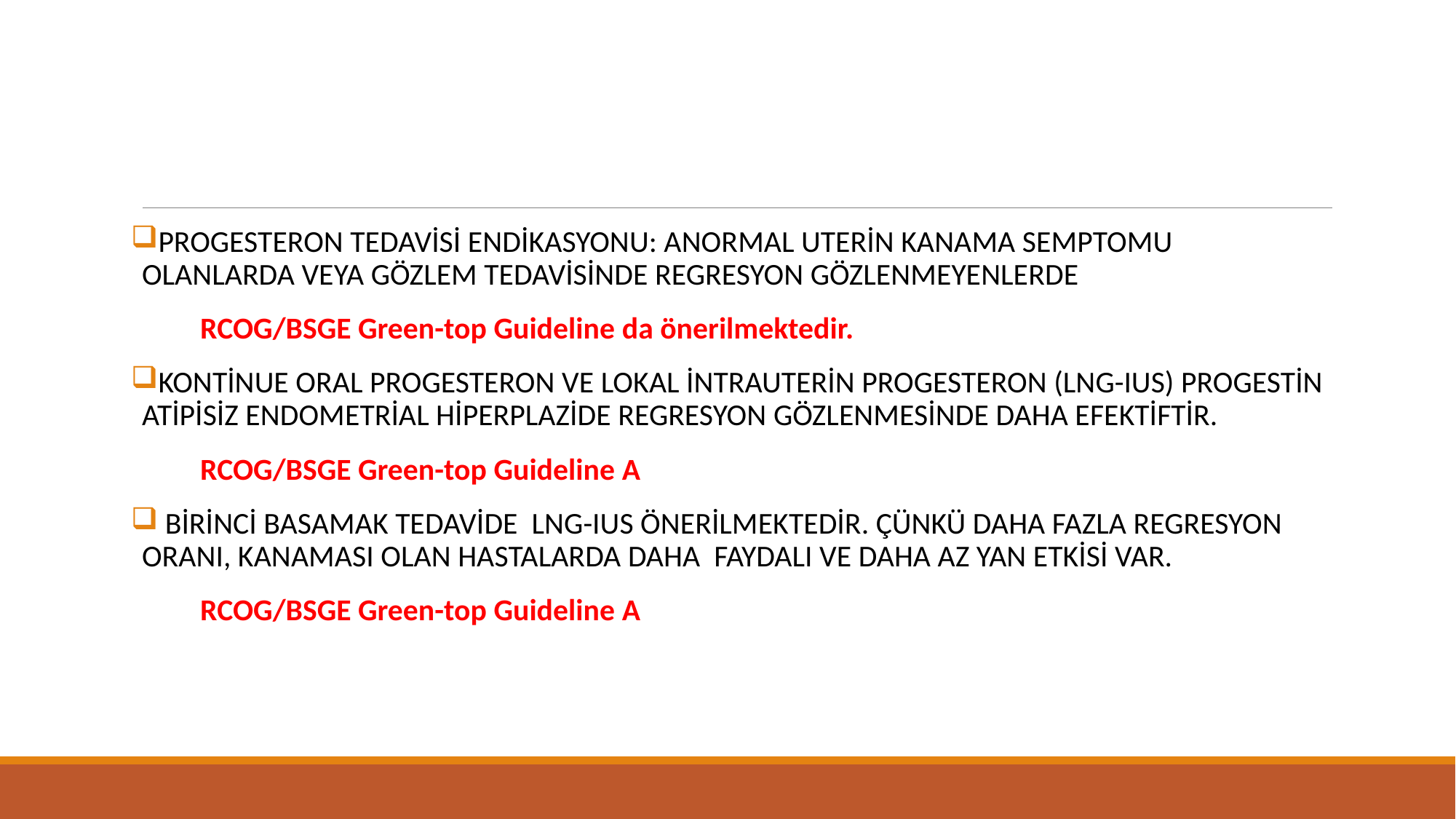

#
PROGESTERON TEDAVİSİ ENDİKASYONU: ANORMAL UTERİN KANAMA SEMPTOMU OLANLARDA VEYA GÖZLEM TEDAVİSİNDE REGRESYON GÖZLENMEYENLERDE
          RCOG/BSGE Green-top Guideline da önerilmektedir.
KONTİNUE ORAL PROGESTERON VE LOKAL İNTRAUTERİN PROGESTERON (LNG-IUS) PROGESTİN ATİPİSİZ ENDOMETRİAL HİPERPLAZİDE REGRESYON GÖZLENMESİNDE DAHA EFEKTİFTİR.
          RCOG/BSGE Green-top Guideline A
 BİRİNCİ BASAMAK TEDAVİDE  LNG-IUS ÖNERİLMEKTEDİR. ÇÜNKÜ DAHA FAZLA REGRESYON ORANI, KANAMASI OLAN HASTALARDA DAHA  FAYDALI VE DAHA AZ YAN ETKİSİ VAR.
          RCOG/BSGE Green-top Guideline A